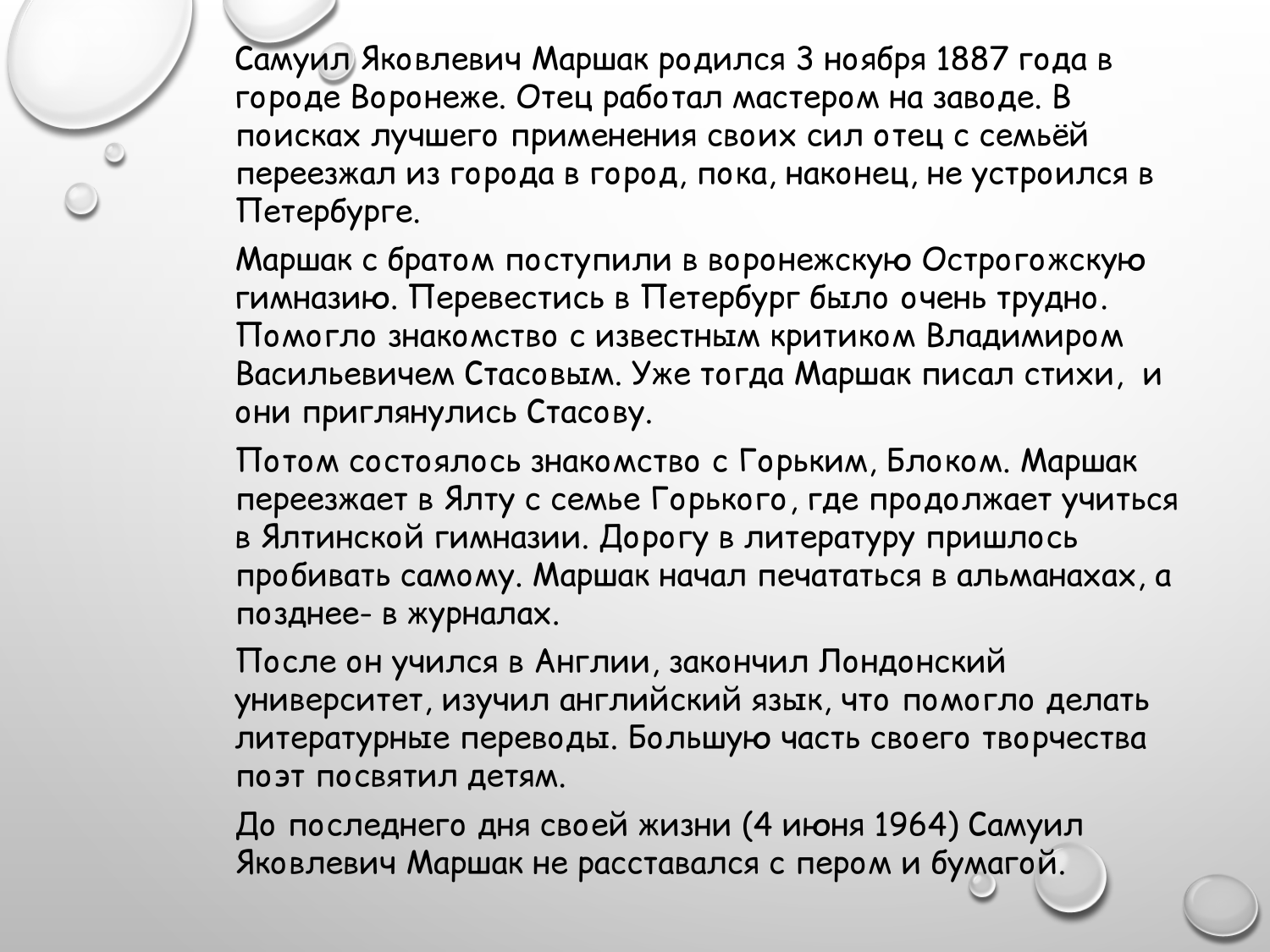

Самуил Яковлевич Маршак родился 3 ноября 1887 года в городе Воронеже. Отец работал мастером на заводе. В поисках лучшего применения своих сил отец с семьёй переезжал из города в город, пока, наконец, не устроился в Петербурге.
Маршак с братом поступили в воронежскую Острогожскую гимназию. Перевестись в Петербург было очень трудно. Помогло знакомство с известным критиком Владимиром Васильевичем Стасовым. Уже тогда Маршак писал стихи,  и они приглянулись Стасову.
Потом состоялось знакомство с Горьким, Блоком. Маршак переезжает в Ялту с семье Горького, где продолжает учиться в Ялтинской гимназии. Дорогу в литературу пришлось пробивать самому. Маршак начал печататься в альманахах, а позднее- в журналах.
После он учился в Англии, закончил Лондонский университет, изучил английский язык, что помогло делать литературные переводы. Большую часть своего творчества поэт посвятил детям.
До последнего дня своей жизни (4 июня 1964) Самуил Яковлевич Маршак не расставался с пером и бумагой.